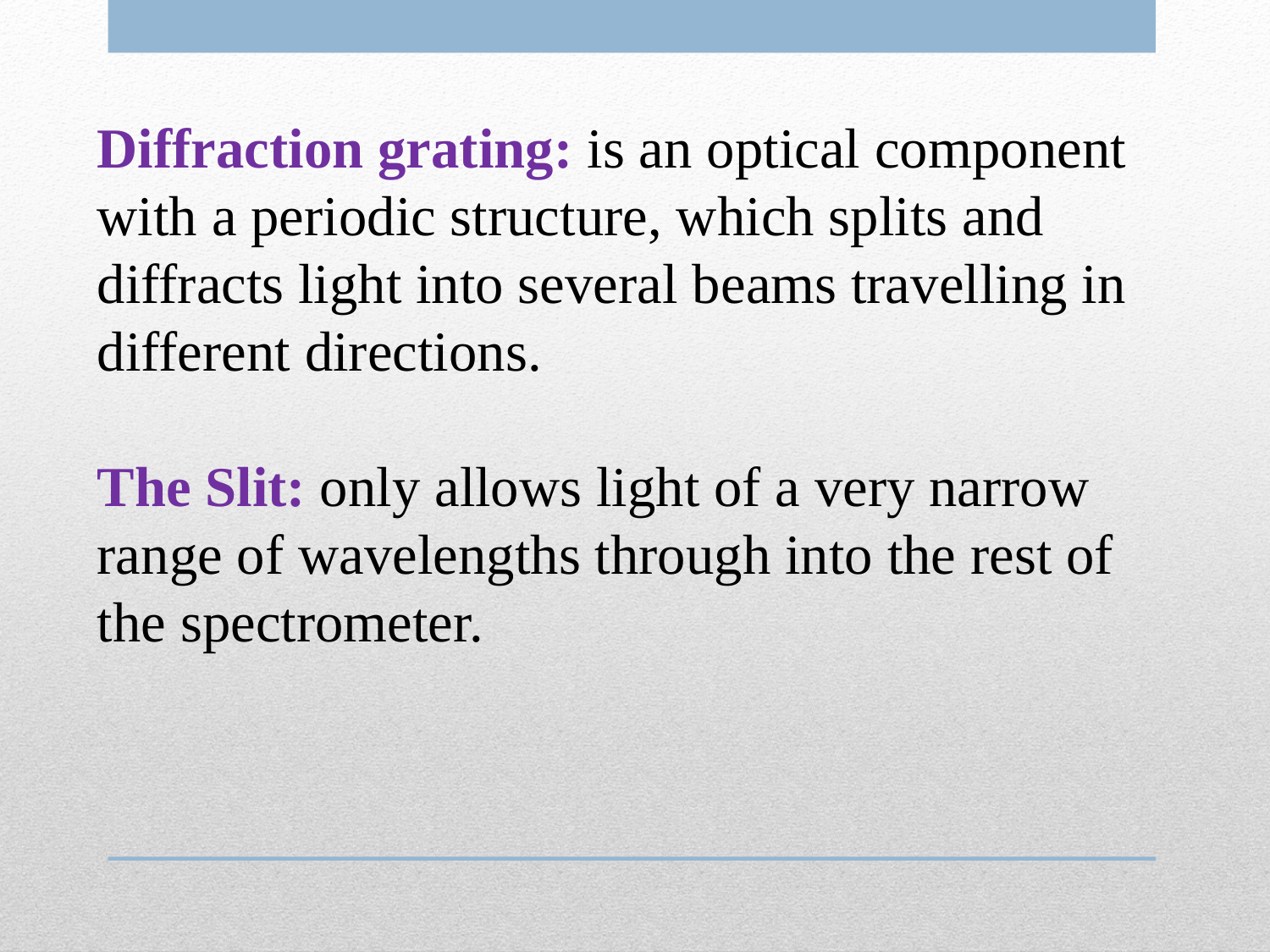

Diffraction grating: is an optical component with a periodic structure, which splits and diffracts light into several beams travelling in different directions.

The Slit: only allows light of a very narrow range of wavelengths through into the rest of the spectrometer.